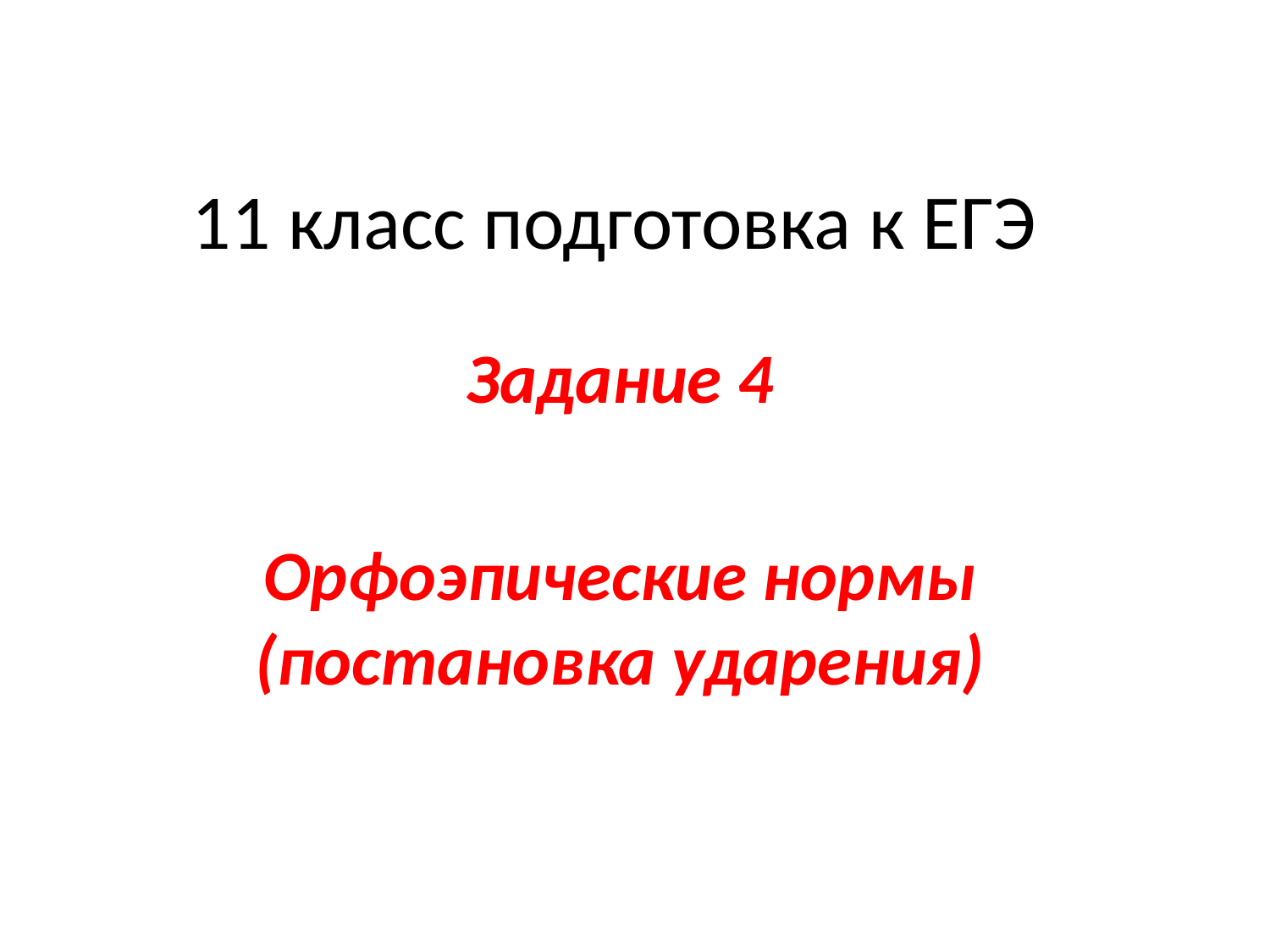

# 11 класс подготовка к ЕГЭ
Задание 4

Орфоэпические нормы (постановка ударения)